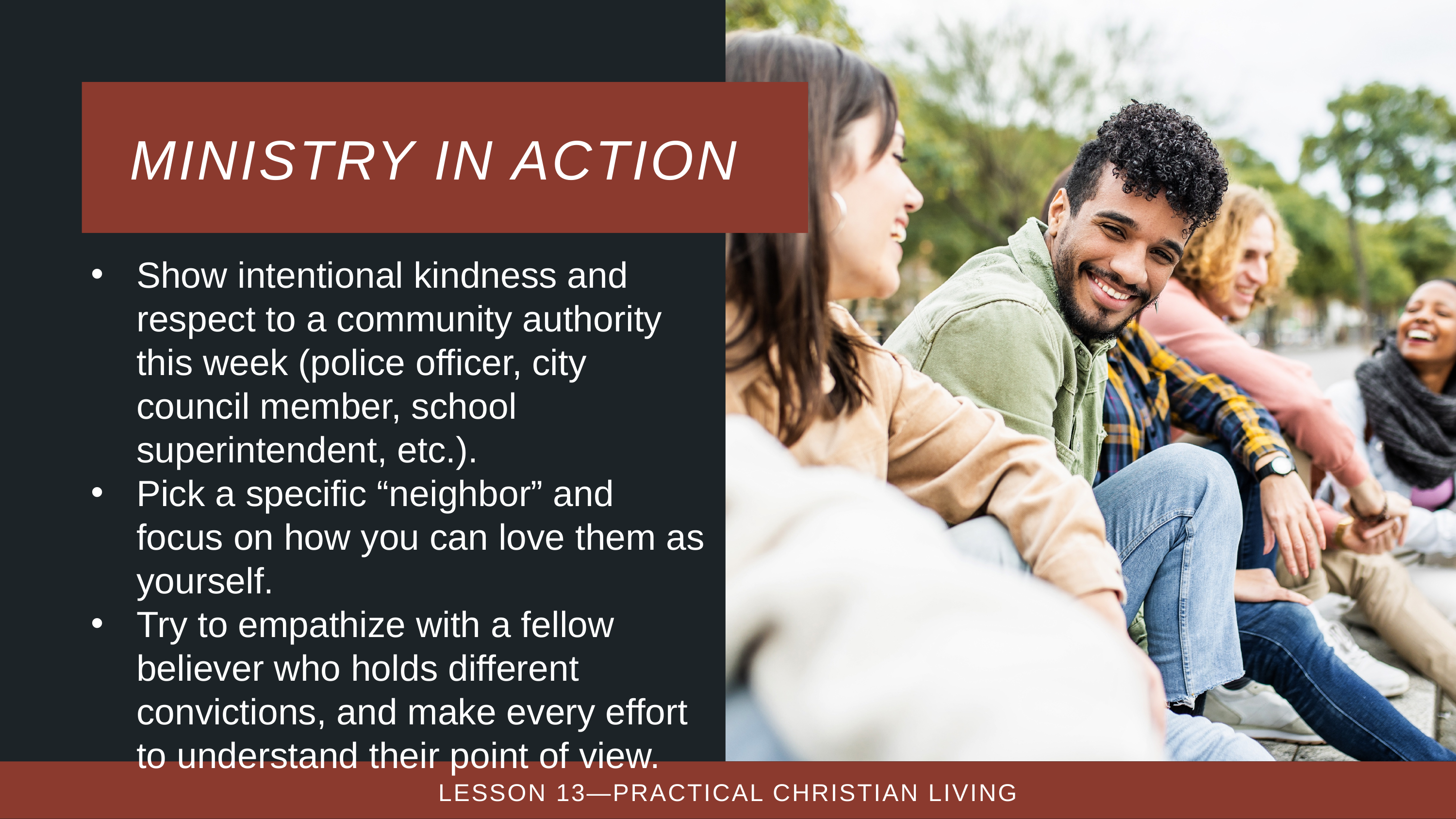

Show intentional kindness and respect to a community authority this week (police officer, city council member, school superintendent, etc.).
Pick a specific “neighbor” and focus on how you can love them as yourself.
Try to empathize with a fellow believer who holds different convictions, and make every effort to understand their point of view.